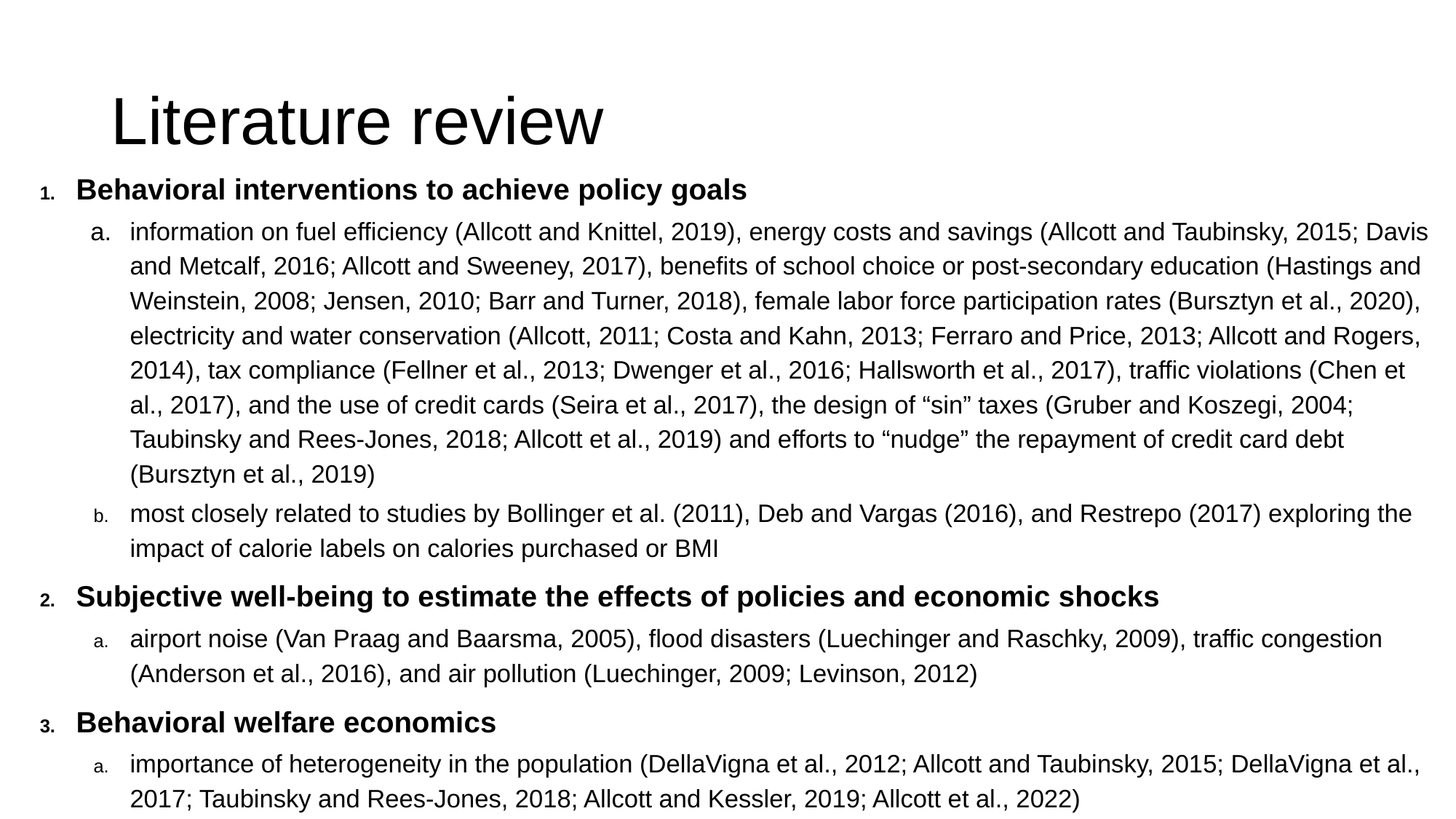

# Literature review
Behavioral interventions to achieve policy goals
information on fuel efficiency (Allcott and Knittel, 2019), energy costs and savings (Allcott and Taubinsky, 2015; Davis and Metcalf, 2016; Allcott and Sweeney, 2017), benefits of school choice or post-secondary education (Hastings and Weinstein, 2008; Jensen, 2010; Barr and Turner, 2018), female labor force participation rates (Bursztyn et al., 2020), electricity and water conservation (Allcott, 2011; Costa and Kahn, 2013; Ferraro and Price, 2013; Allcott and Rogers, 2014), tax compliance (Fellner et al., 2013; Dwenger et al., 2016; Hallsworth et al., 2017), traffic violations (Chen et al., 2017), and the use of credit cards (Seira et al., 2017), the design of “sin” taxes (Gruber and Koszegi, 2004; Taubinsky and Rees-Jones, 2018; Allcott et al., 2019) and efforts to “nudge” the repayment of credit card debt (Bursztyn et al., 2019)
most closely related to studies by Bollinger et al. (2011), Deb and Vargas (2016), and Restrepo (2017) exploring the impact of calorie labels on calories purchased or BMI
Subjective well-being to estimate the effects of policies and economic shocks
airport noise (Van Praag and Baarsma, 2005), flood disasters (Luechinger and Raschky, 2009), traffic congestion (Anderson et al., 2016), and air pollution (Luechinger, 2009; Levinson, 2012)
Behavioral welfare economics
importance of heterogeneity in the population (DellaVigna et al., 2012; Allcott and Taubinsky, 2015; DellaVigna et al., 2017; Taubinsky and Rees-Jones, 2018; Allcott and Kessler, 2019; Allcott et al., 2022)